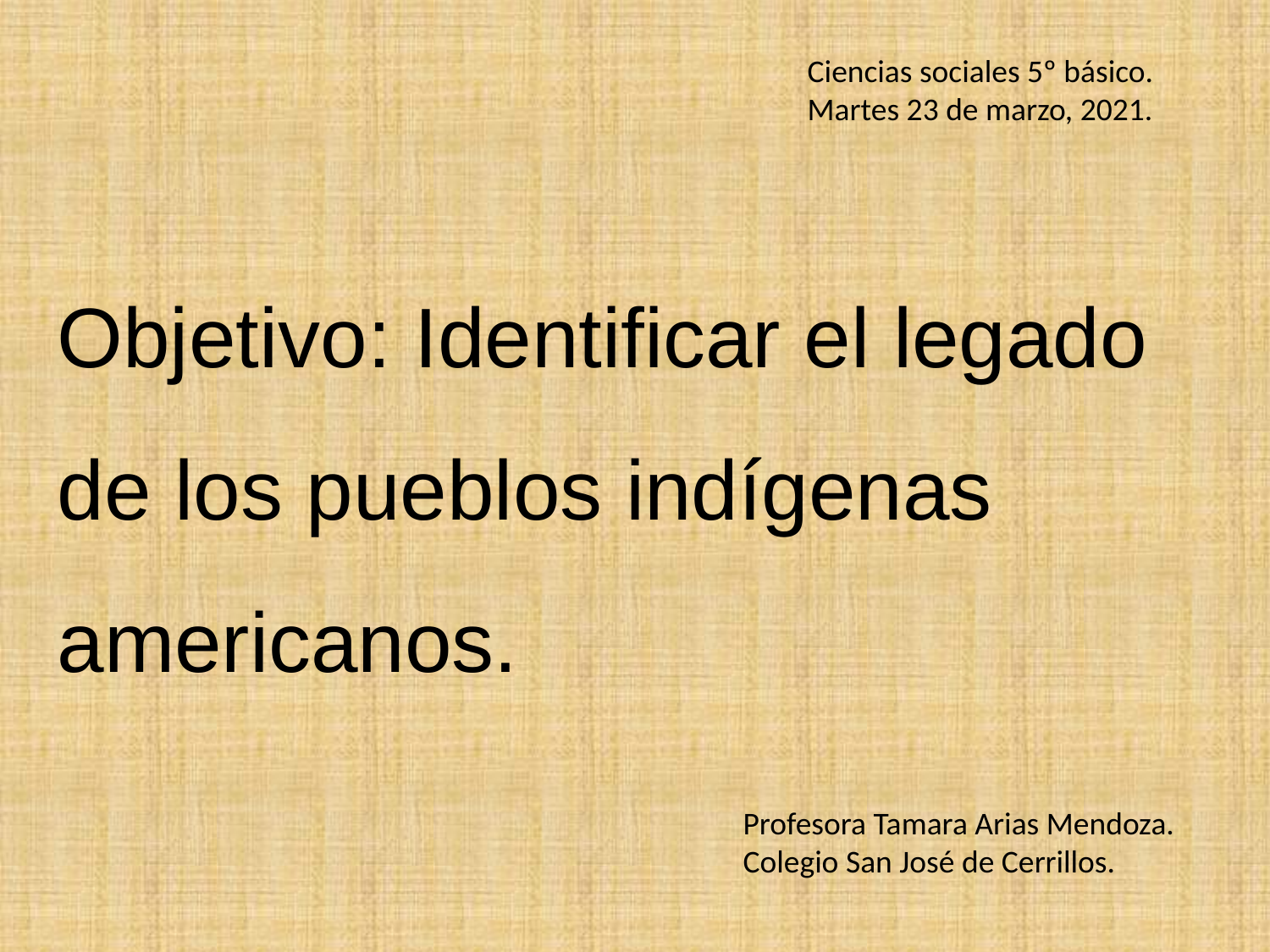

Ciencias sociales 5º básico.
Martes 23 de marzo, 2021.
Objetivo: Identificar el legado de los pueblos indígenas americanos.
Profesora Tamara Arias Mendoza.
Colegio San José de Cerrillos.